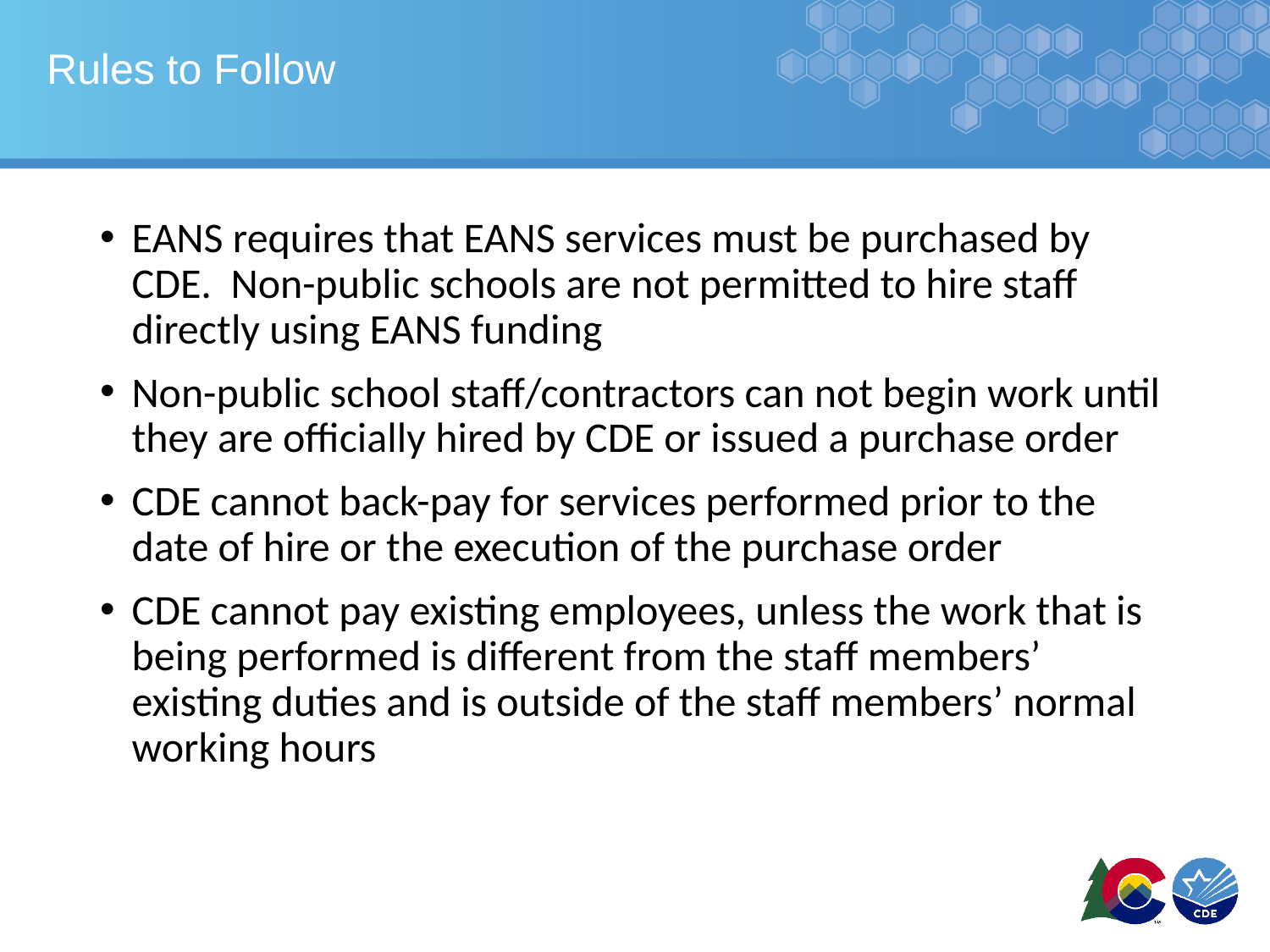

# Rules to Follow
EANS requires that EANS services must be purchased by CDE.  Non-public schools are not permitted to hire staff directly using EANS funding
Non-public school staff/contractors can not begin work until they are officially hired by CDE or issued a purchase order
CDE cannot back-pay for services performed prior to the date of hire or the execution of the purchase order
CDE cannot pay existing employees, unless the work that is being performed is different from the staff members’ existing duties and is outside of the staff members’ normal working hours